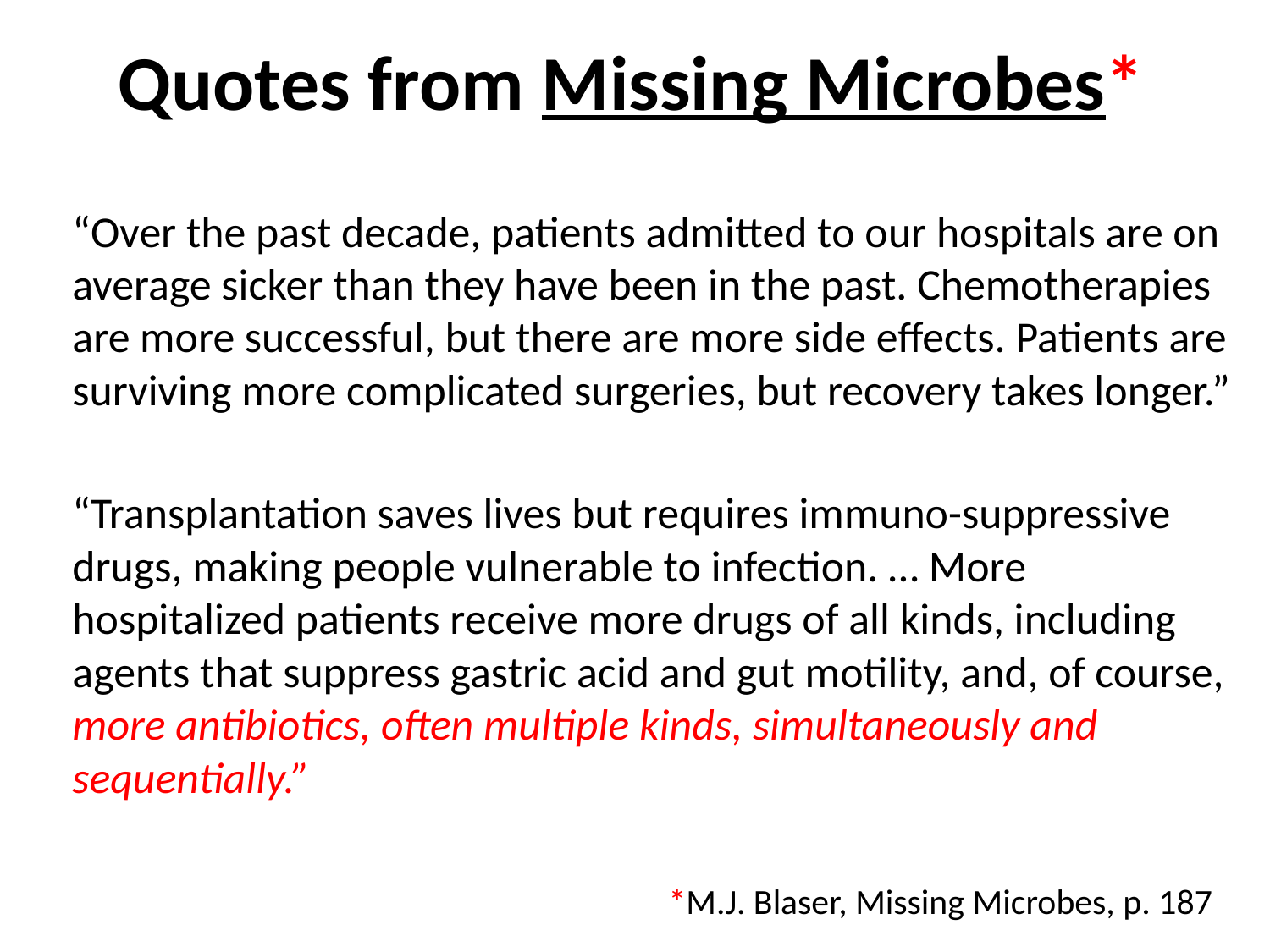

# Quotes from Missing Microbes*
“Over the past decade, patients admitted to our hospitals are on average sicker than they have been in the past. Chemotherapies are more successful, but there are more side effects. Patients are surviving more complicated surgeries, but recovery takes longer.”

“Transplantation saves lives but requires immuno-suppressive drugs, making people vulnerable to infection. … More hospitalized patients receive more drugs of all kinds, including agents that suppress gastric acid and gut motility, and, of course, more antibiotics, often multiple kinds, simultaneously and sequentially.”
*M.J. Blaser, Missing Microbes, p. 187